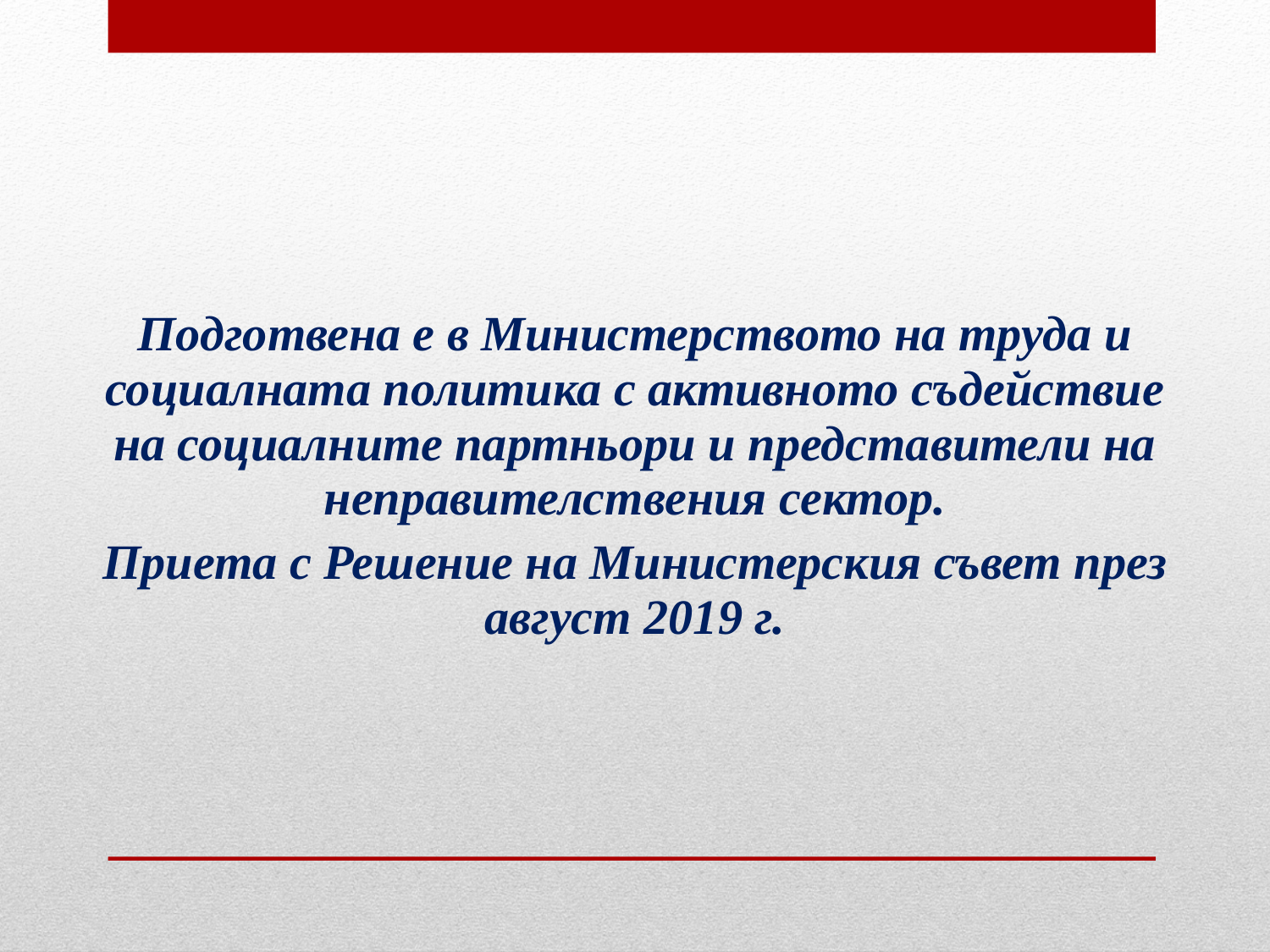

Подготвена е в Министерството на труда и социалната политика с активното съдействие на социалните партньори и представители на неправителствения сектор.
Приета с Решение на Министерския съвет през август 2019 г.